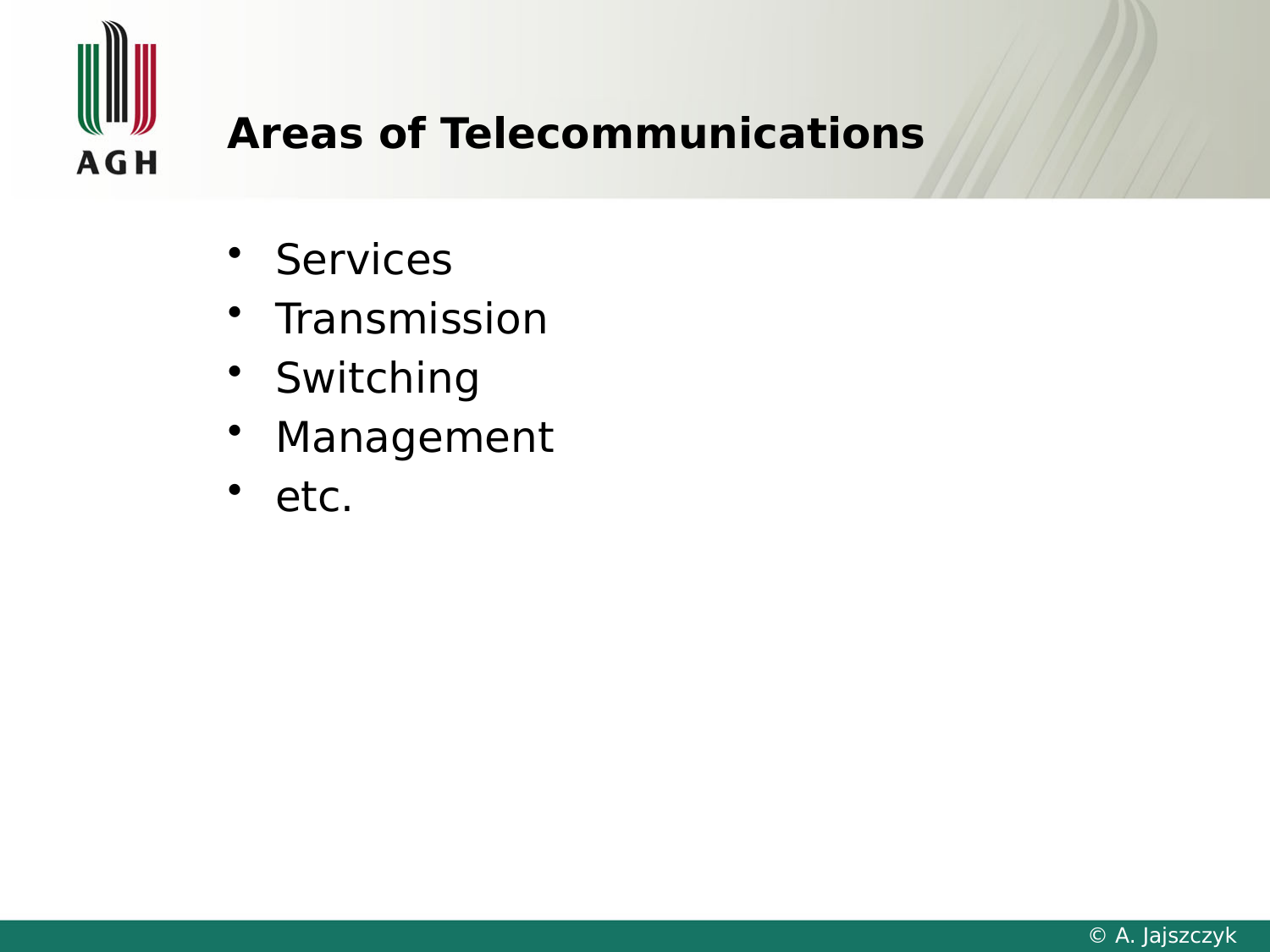

# Areas of Telecommunications
Services
Transmission
Switching
Management
etc.